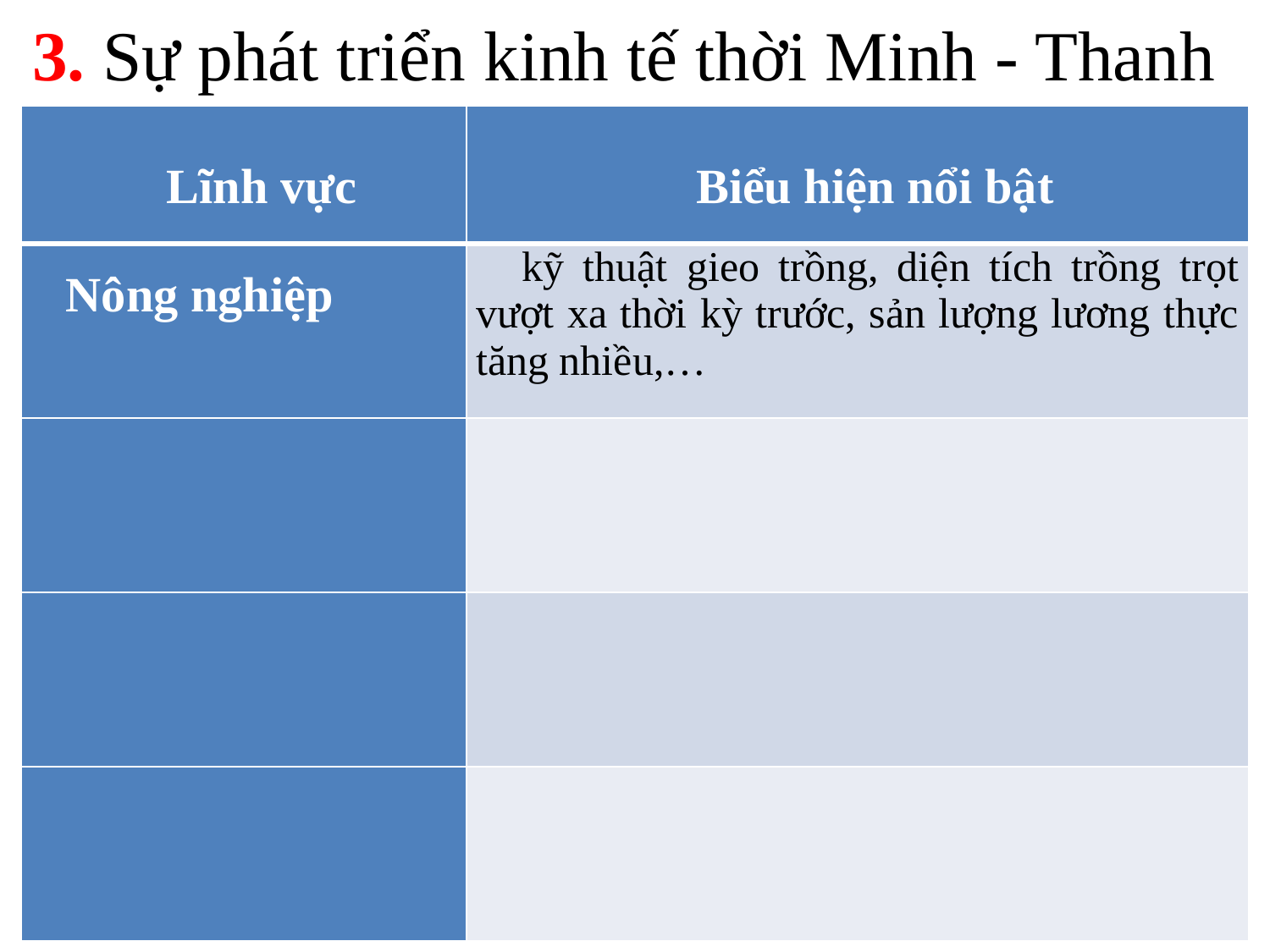

# 3. Sự phát triển kinh tế thời Minh - Thanh
| Lĩnh vực | Biểu hiện nổi bật |
| --- | --- |
| Nông nghiệp | kỹ thuật gieo trồng, diện tích trồng trọt vượt xa thời kỳ trước, sản lượng lương thực tăng nhiều,… |
|  |  |
|  |  |
|  |  |